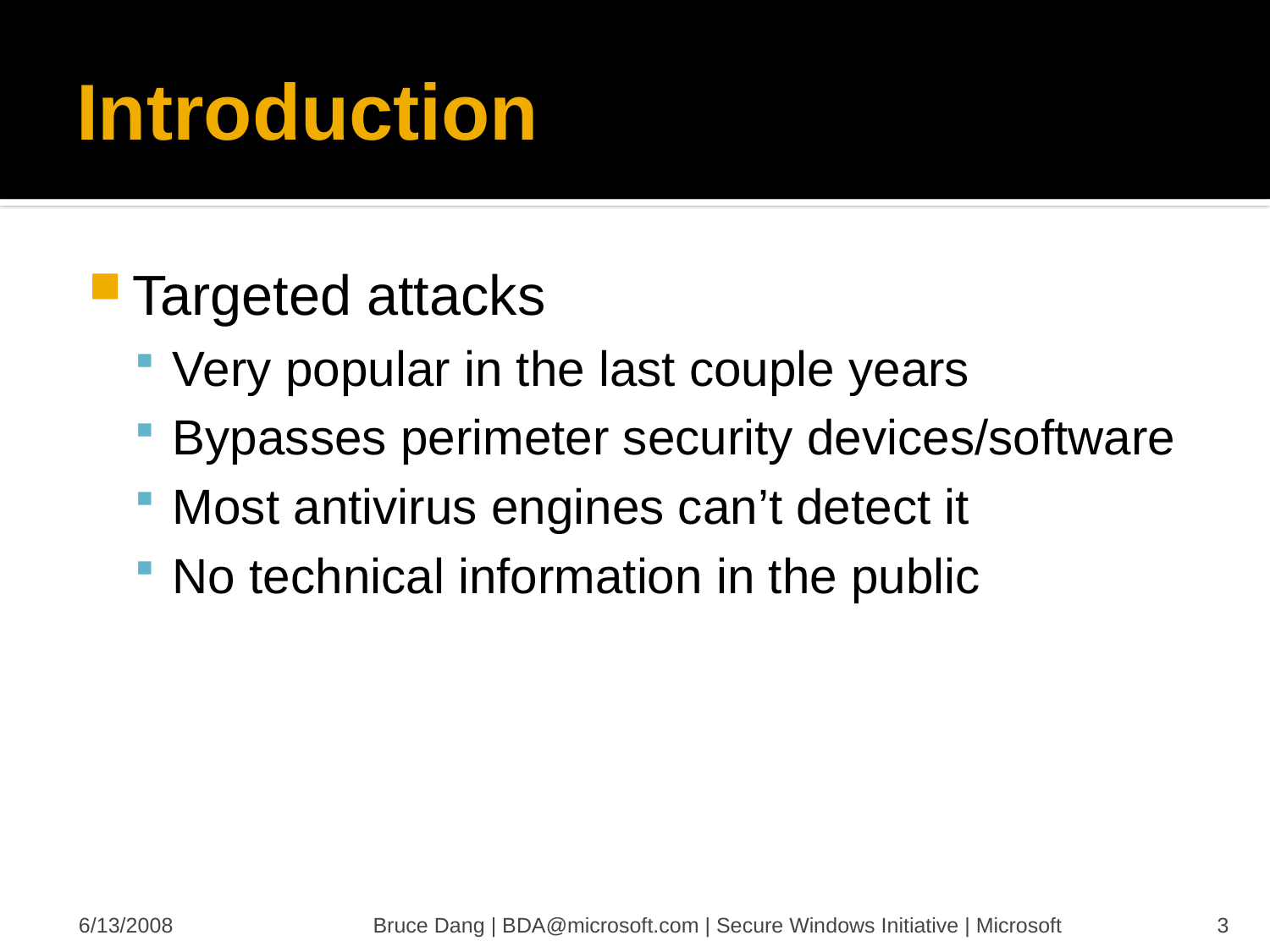

# Introduction
Targeted attacks
Very popular in the last couple years
Bypasses perimeter security devices/software
Most antivirus engines can’t detect it
No technical information in the public
6/13/2008
Bruce Dang | BDA@microsoft.com | Secure Windows Initiative | Microsoft
3